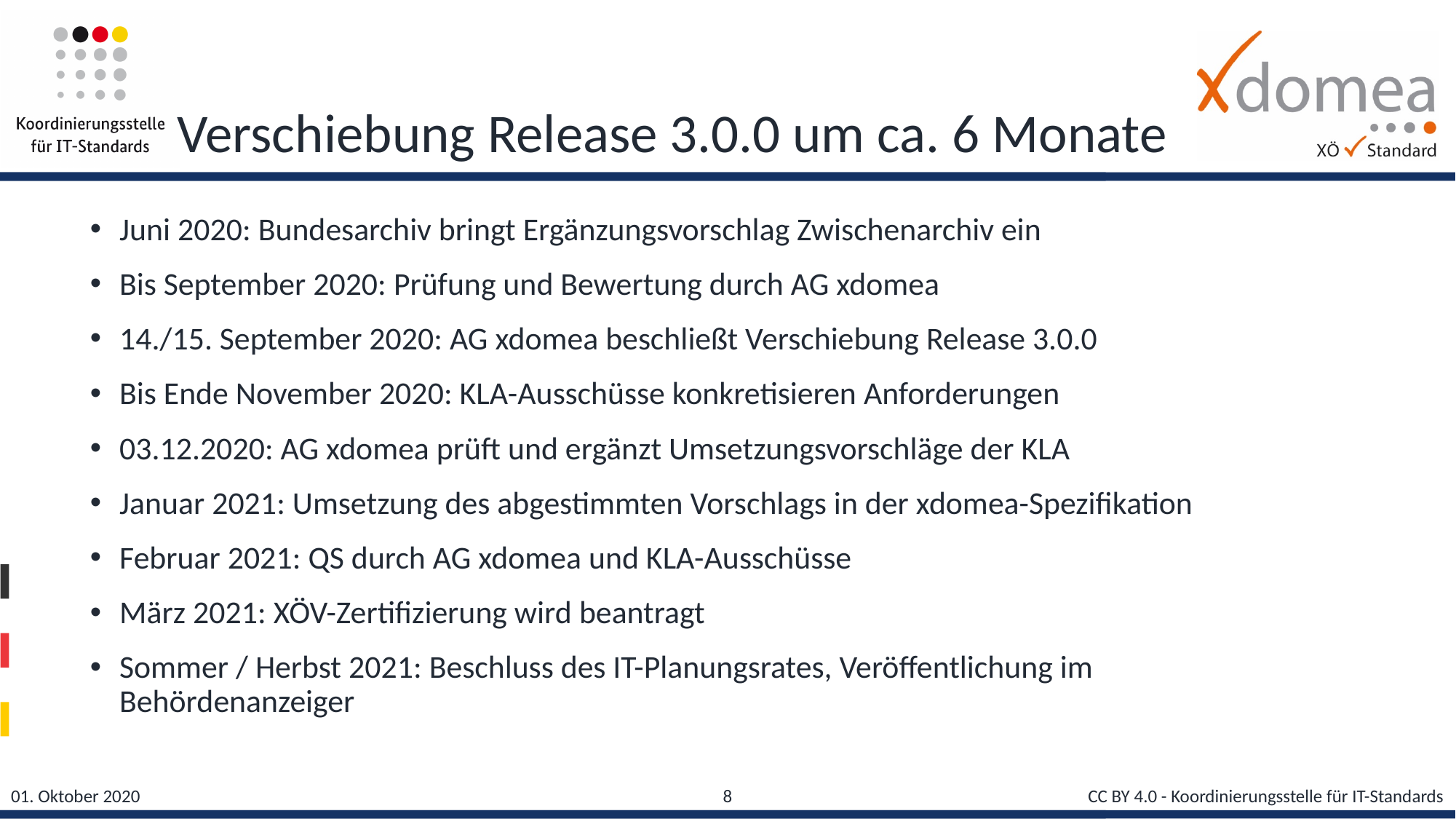

# Verschiebung Release 3.0.0 um ca. 6 Monate
Juni 2020: Bundesarchiv bringt Ergänzungsvorschlag Zwischenarchiv ein
Bis September 2020: Prüfung und Bewertung durch AG xdomea
14./15. September 2020: AG xdomea beschließt Verschiebung Release 3.0.0
Bis Ende November 2020: KLA-Ausschüsse konkretisieren Anforderungen
03.12.2020: AG xdomea prüft und ergänzt Umsetzungsvorschläge der KLA
Januar 2021: Umsetzung des abgestimmten Vorschlags in der xdomea-Spezifikation
Februar 2021: QS durch AG xdomea und KLA-Ausschüsse
März 2021: XÖV-Zertifizierung wird beantragt
Sommer / Herbst 2021: Beschluss des IT-Planungsrates, Veröffentlichung im Behördenanzeiger

8
CC BY 4.0 - Koordinierungsstelle für IT-Standards